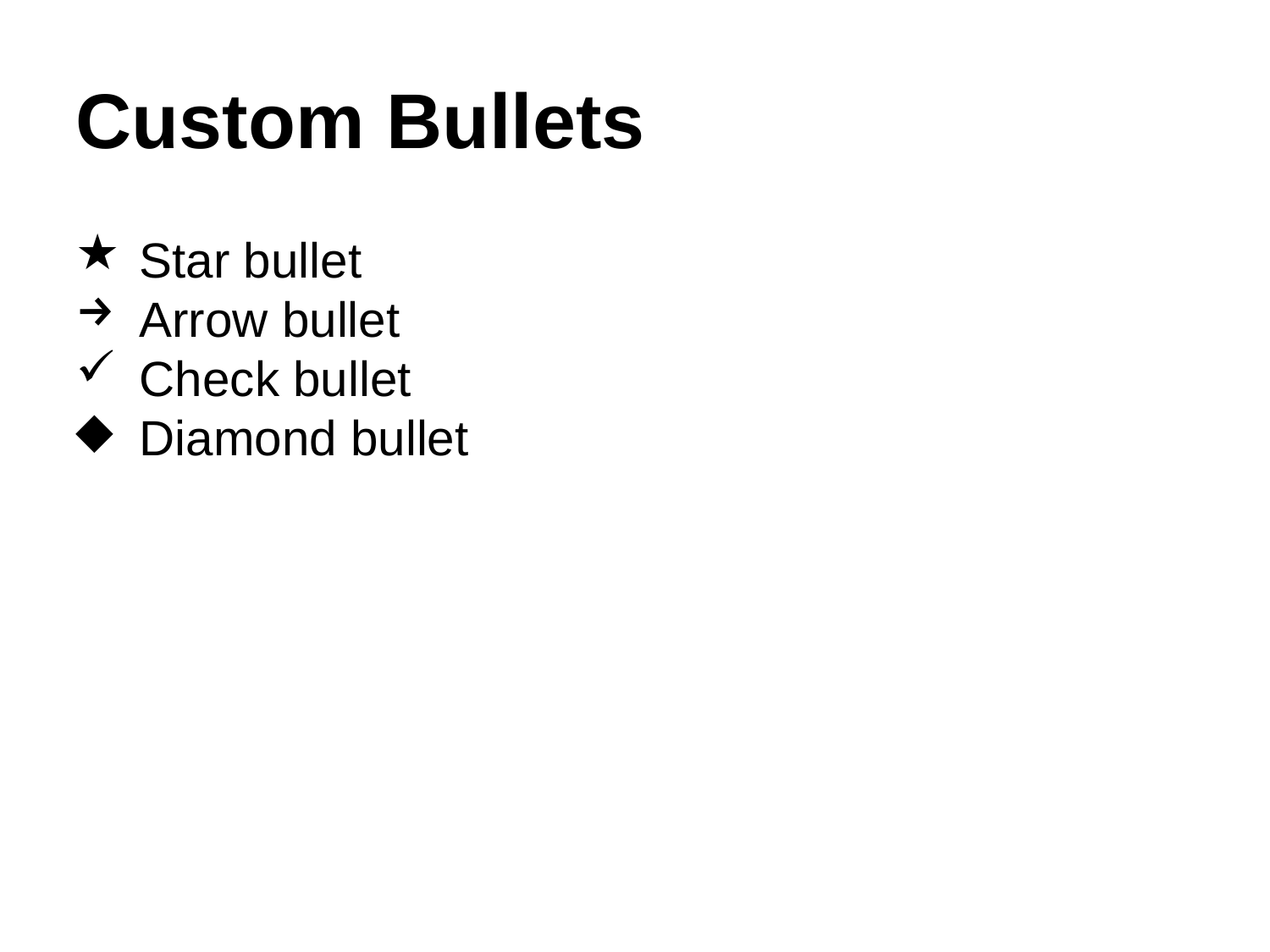

Custom Bullets
Star bullet
Arrow bullet
Check bullet
Diamond bullet